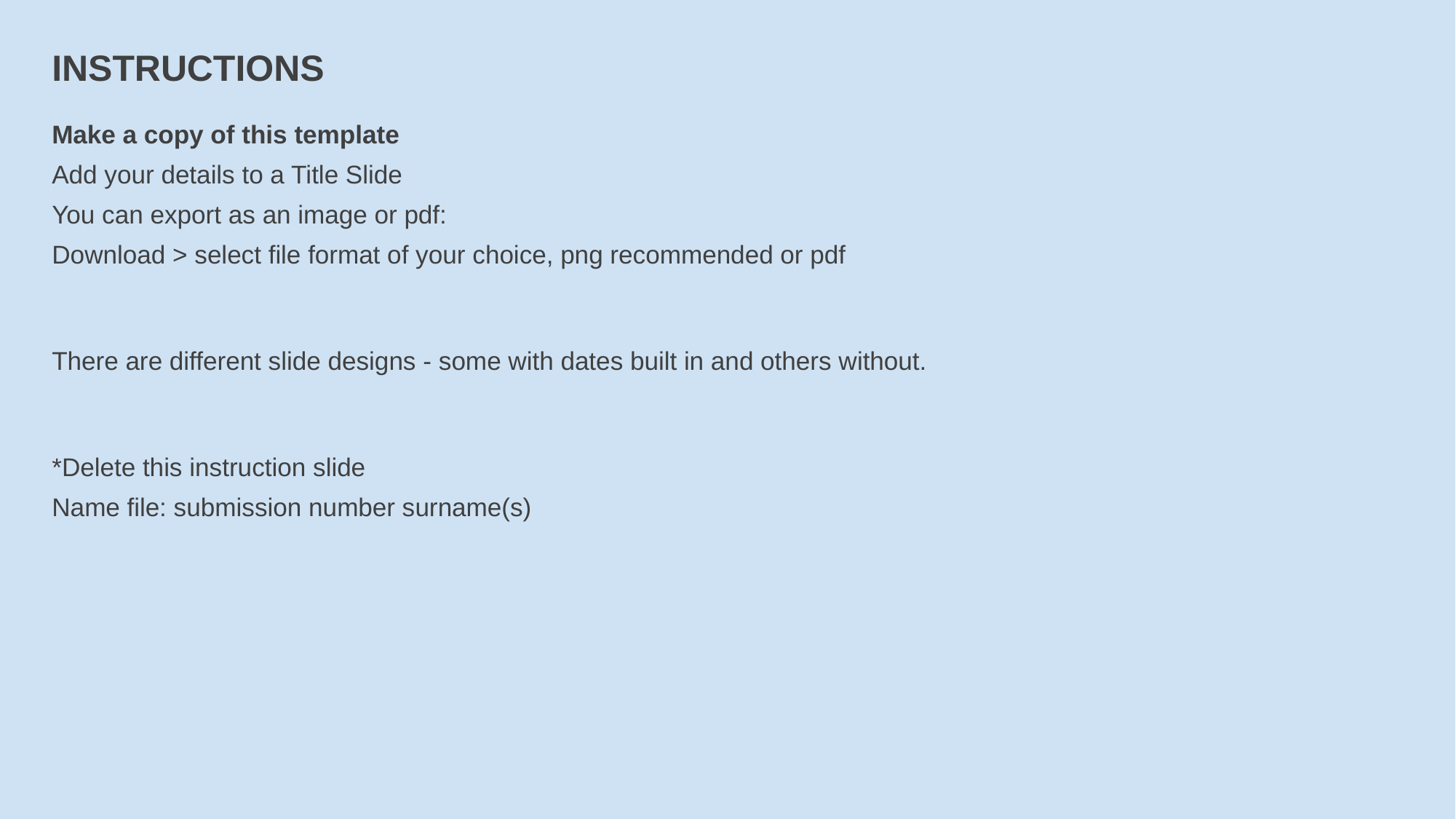

INSTRUCTIONS
Make a copy of this template
Add your details to a Title Slide
You can export as an image or pdf:
Download > select file format of your choice, png recommended or pdf

There are different slide designs - some with dates built in and others without.

*Delete this instruction slide
Name file: submission number surname(s)